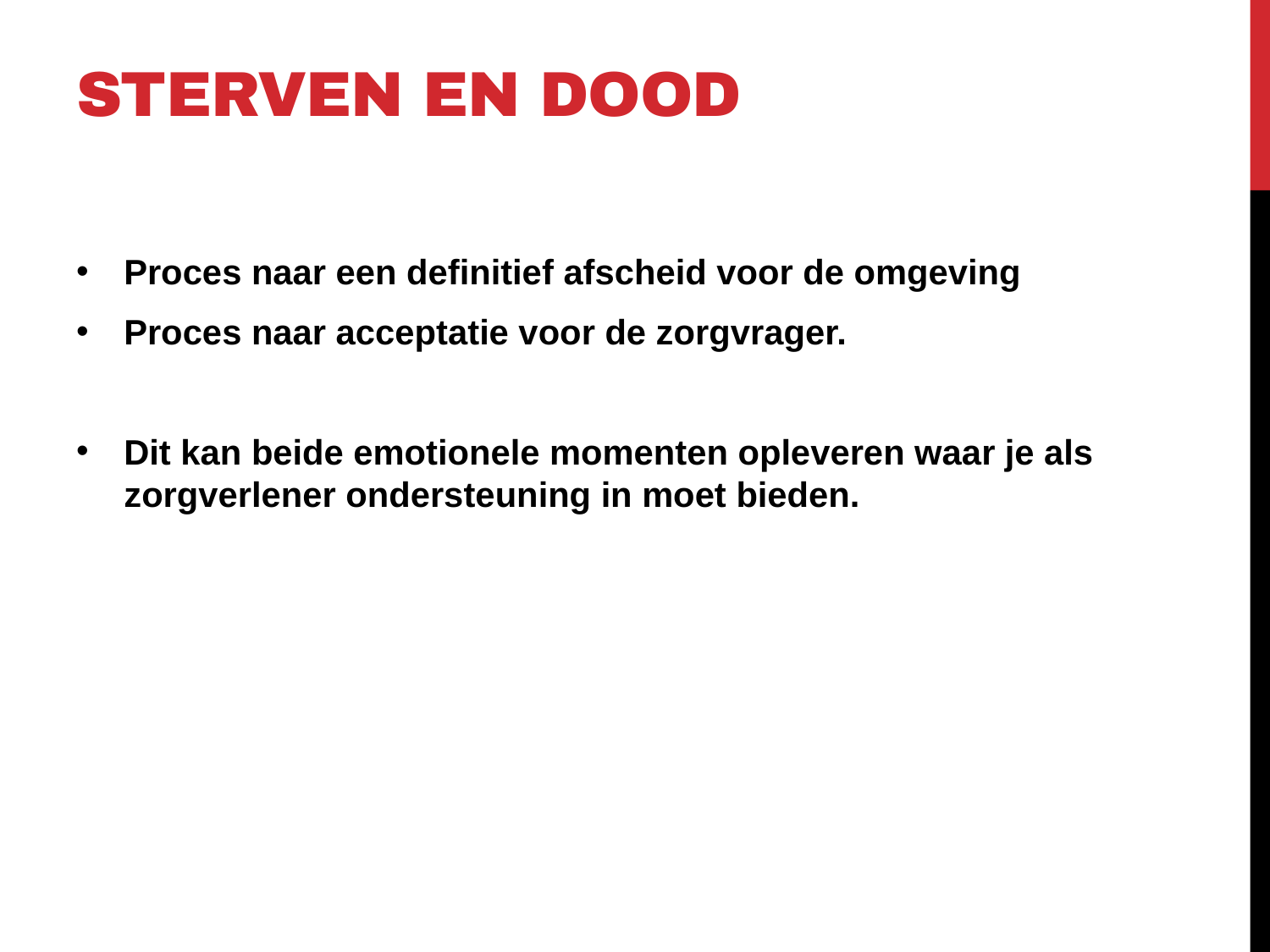

# Sterven en dood
Proces naar een definitief afscheid voor de omgeving
Proces naar acceptatie voor de zorgvrager.

Dit kan beide emotionele momenten opleveren waar je als zorgverlener ondersteuning in moet bieden.